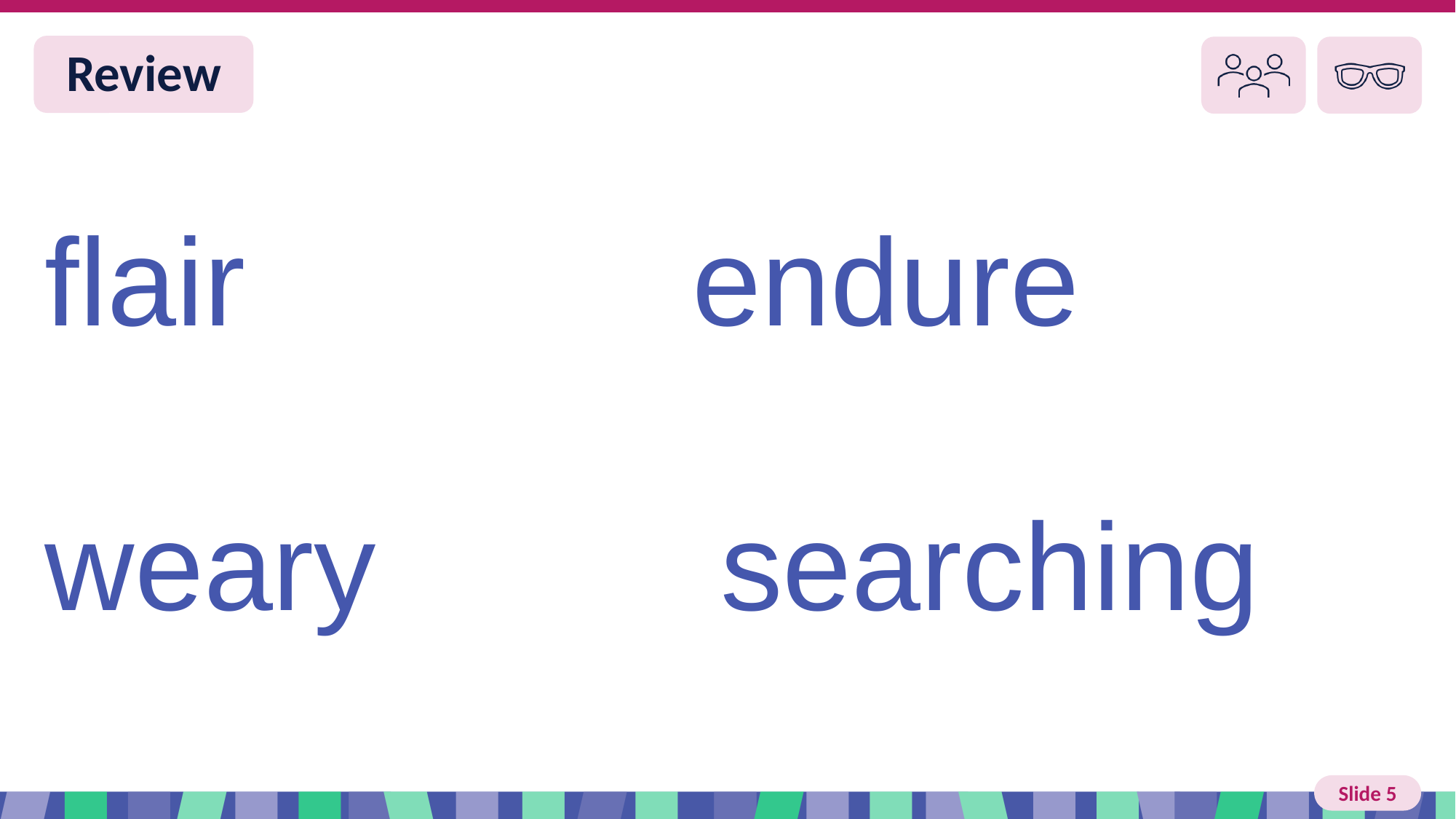

Slide  5 Review You do
flair             endure
weary          searching